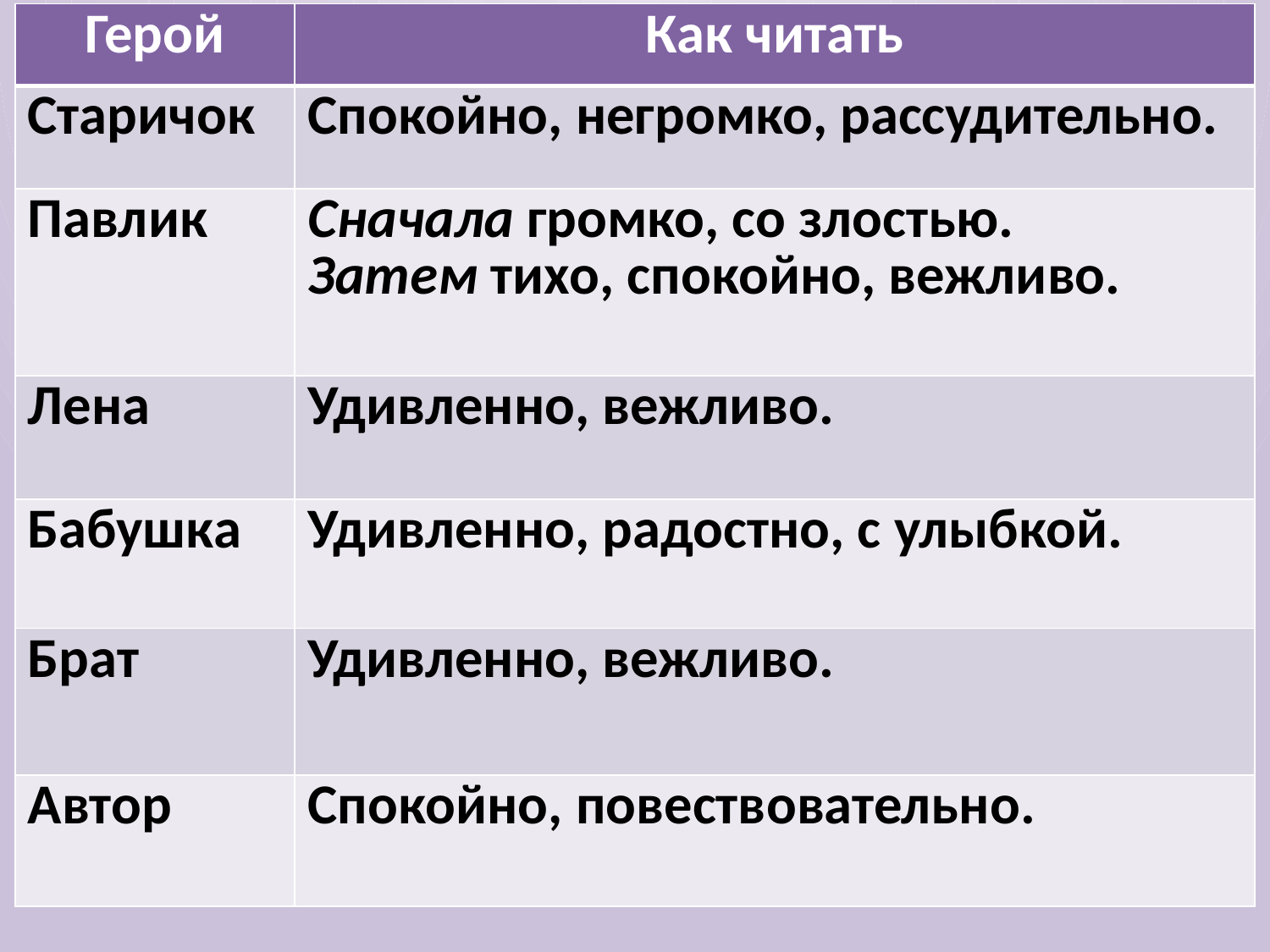

| Герой | Как читать |
| --- | --- |
| Старичок | Спокойно, негромко, рассудительно. |
| Павлик | Сначала громко, со злостью. Затем тихо, спокойно, вежливо. |
| Лена | Удивленно, вежливо. |
| Бабушка | Удивленно, радостно, с улыбкой. |
| Брат | Удивленно, вежливо. |
| Автор | Спокойно, повествовательно. |